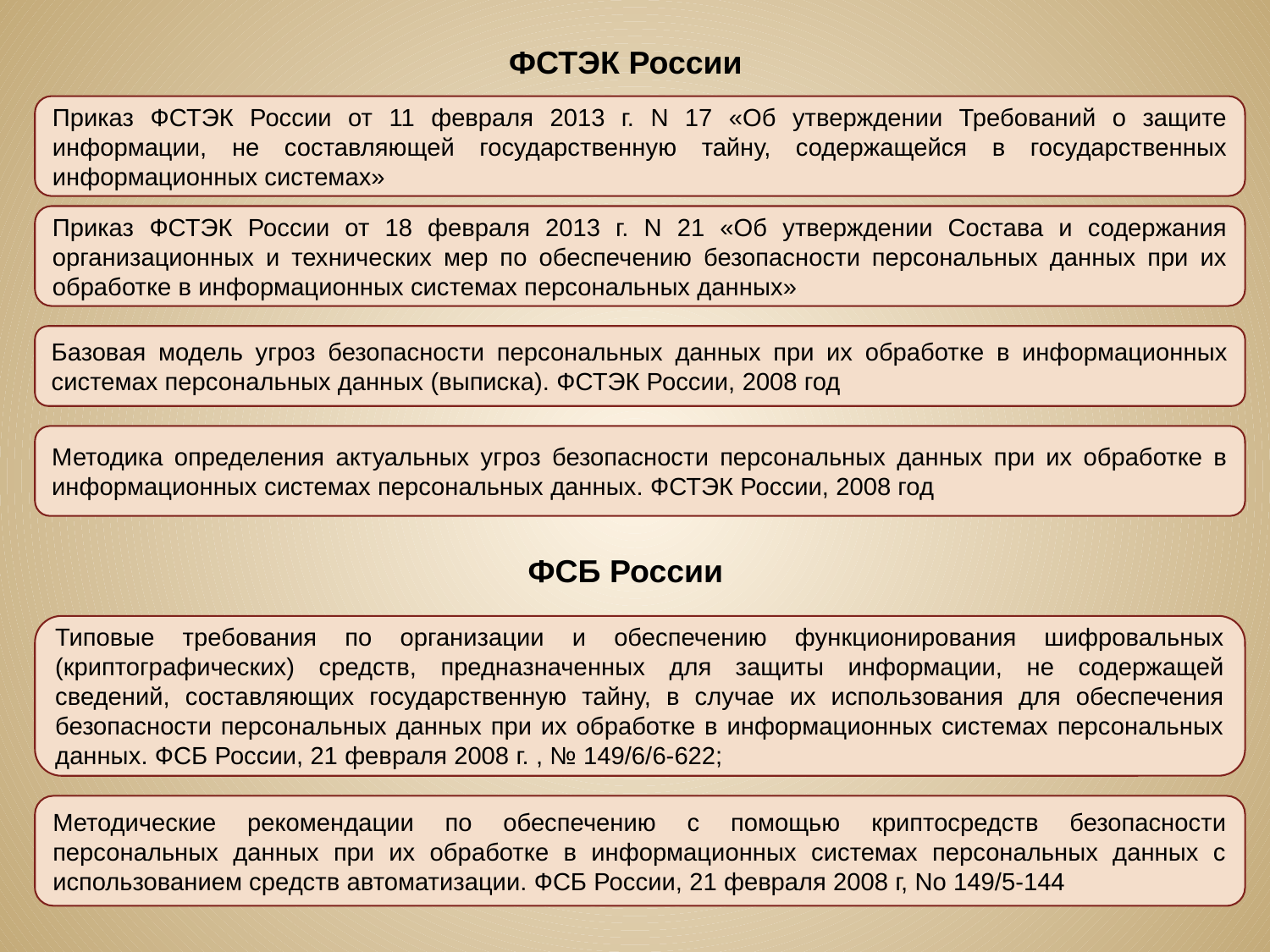

ФСТЭК России
Приказ ФСТЭК России от 11 февраля 2013 г. N 17 «Об утверждении Требований о защите информации, не составляющей государственную тайну, содержащейся в государственных информационных системах»
Приказ ФСТЭК России от 18 февраля 2013 г. N 21 «Об утверждении Состава и содержания организационных и технических мер по обеспечению безопасности персональных данных при их обработке в информационных системах персональных данных»
Базовая модель угроз безопасности персональных данных при их обработке в информационных системах персональных данных (выписка). ФСТЭК России, 2008 год
Методика определения актуальных угроз безопасности персональных данных при их обработке в информационных системах персональных данных. ФСТЭК России, 2008 год
ФСБ России
Типовые требования по организации и обеспечению функционирования шифровальных (криптографических) средств, предназначенных для защиты информации, не содержащей сведений, составляющих государственную тайну, в случае их использования для обеспечения безопасности персональных данных при их обработке в информационных системах персональных данных. ФСБ России, 21 февраля 2008 г. , № 149/6/6-622;
Методические рекомендации по обеспечению с помощью криптосредств безопасности персональных данных при их обработке в информационных системах персональных данных с использованием средств автоматизации. ФСБ России, 21 февраля 2008 г, No 149/5-144